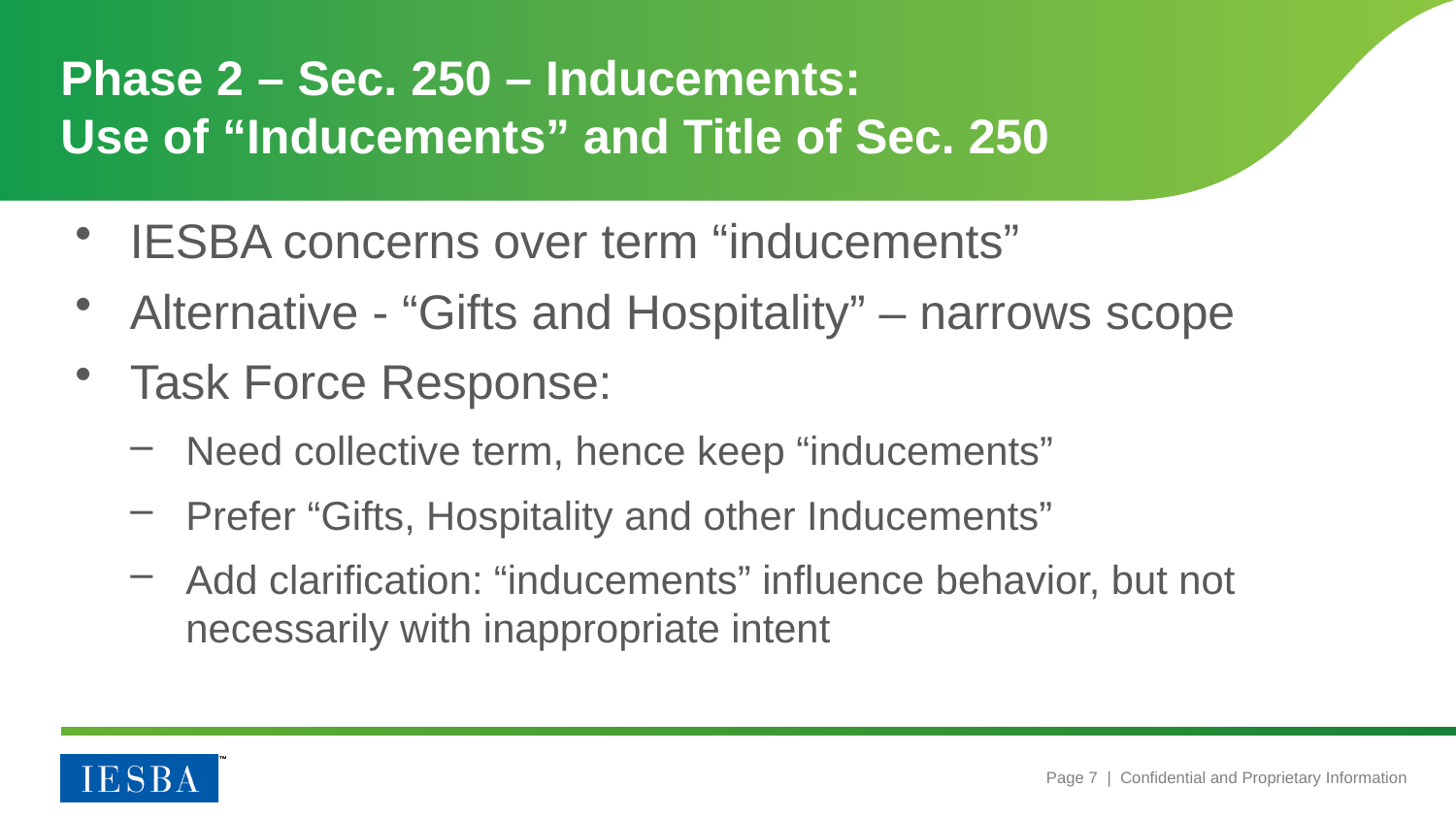

# Phase 2 – Sec. 250 – Inducements: Use of “Inducements” and Title of Sec. 250
IESBA concerns over term “inducements”
Alternative - “Gifts and Hospitality” – narrows scope
Task Force Response:
Need collective term, hence keep “inducements”
Prefer “Gifts, Hospitality and other Inducements”
Add clarification: “inducements” influence behavior, but not necessarily with inappropriate intent